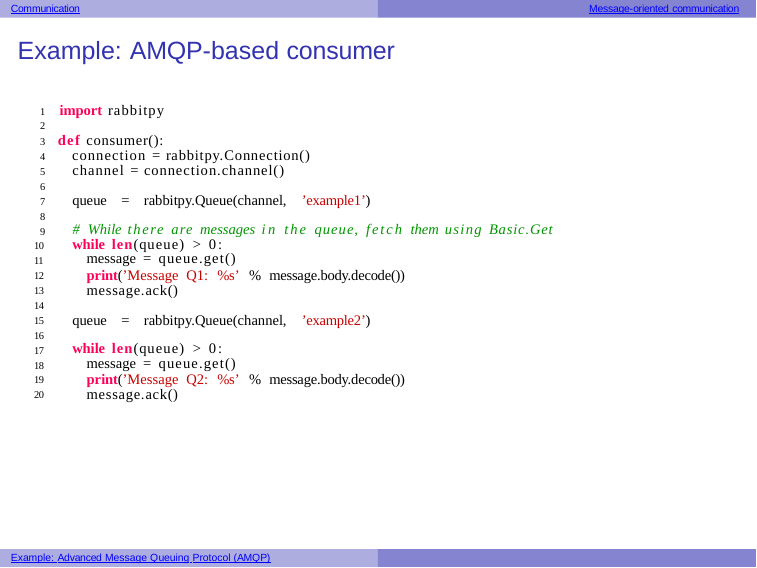

Communication
Message-oriented communication
Example: AMQP-based consumer
1  import rabbitpy
2
3 def consumer():
connection = rabbitpy.Connection() channel = connection.channel()
4
5
6
7
8
9
10
11
12
13
14
15
16
17
18
19
20
queue  =  rabbitpy.Queue(channel,  ’example1’)
# While there are messages in the queue, fetch them using Basic.Get
while len(queue) > 0:
message = queue.get()
print(’Message Q1: %s’ % message.body.decode()) message.ack()
queue  =  rabbitpy.Queue(channel,  ’example2’)
while len(queue) > 0:
message = queue.get()
print(’Message Q2: %s’ % message.body.decode()) message.ack()

Example: Advanced Message Queuing Protocol (AMQP)